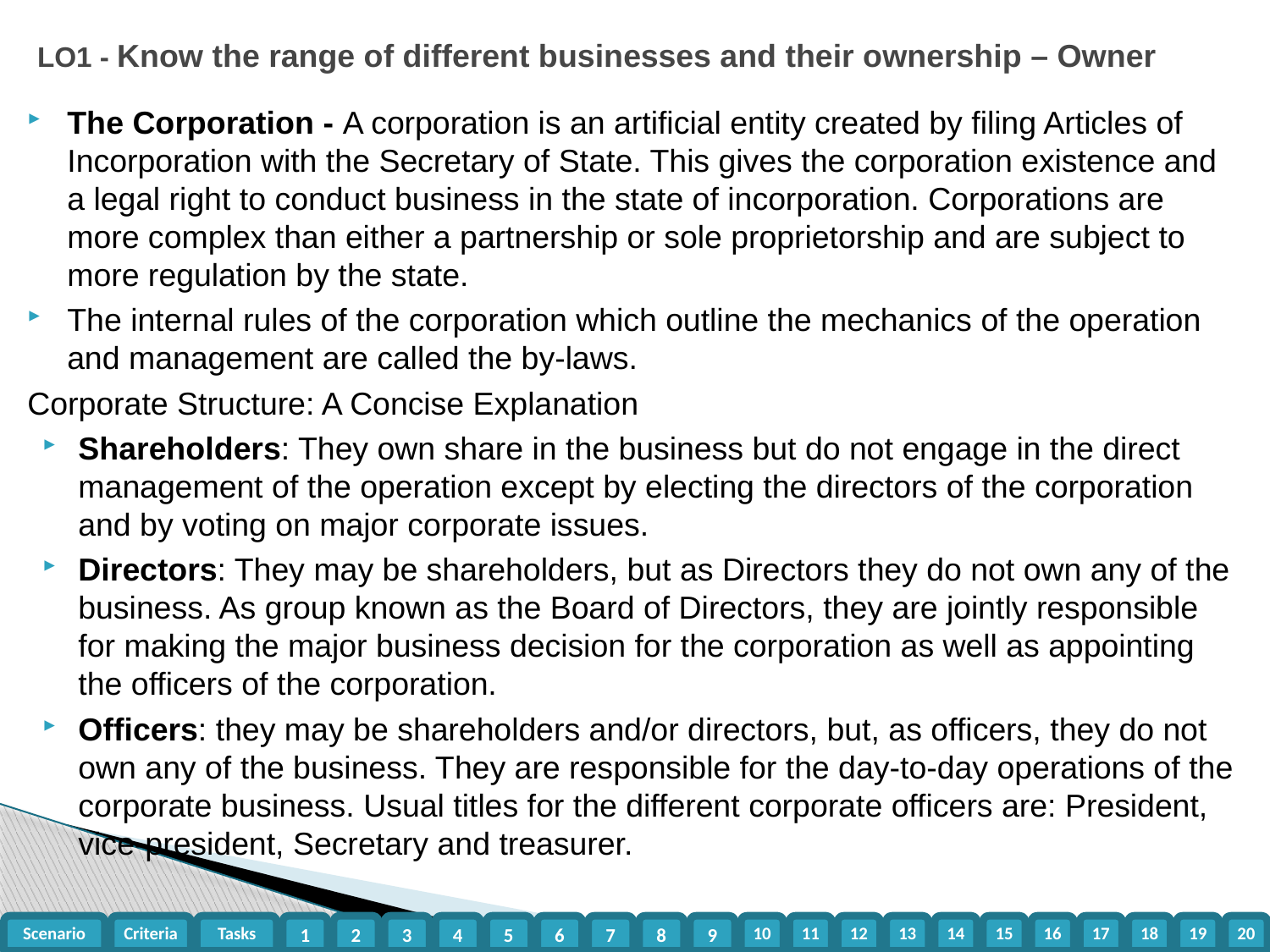

LO1 - Know the range of different businesses and their ownership – Owner
The Corporation - A corporation is an artificial entity created by filing Articles of Incorporation with the Secretary of State. This gives the corporation existence and a legal right to conduct business in the state of incorporation. Corporations are more complex than either a partnership or sole proprietorship and are subject to more regulation by the state.
The internal rules of the corporation which outline the mechanics of the operation and management are called the by-laws.
Corporate Structure: A Concise Explanation
Shareholders: They own share in the business but do not engage in the direct management of the operation except by electing the directors of the corporation and by voting on major corporate issues.
Directors: They may be shareholders, but as Directors they do not own any of the business. As group known as the Board of Directors, they are jointly responsible for making the major business decision for the corporation as well as appointing the officers of the corporation.
Officers: they may be shareholders and/or directors, but, as officers, they do not own any of the business. They are responsible for the day-to-day operations of the corporate business. Usual titles for the different corporate officers are: President, vice-president, Secretary and treasurer.